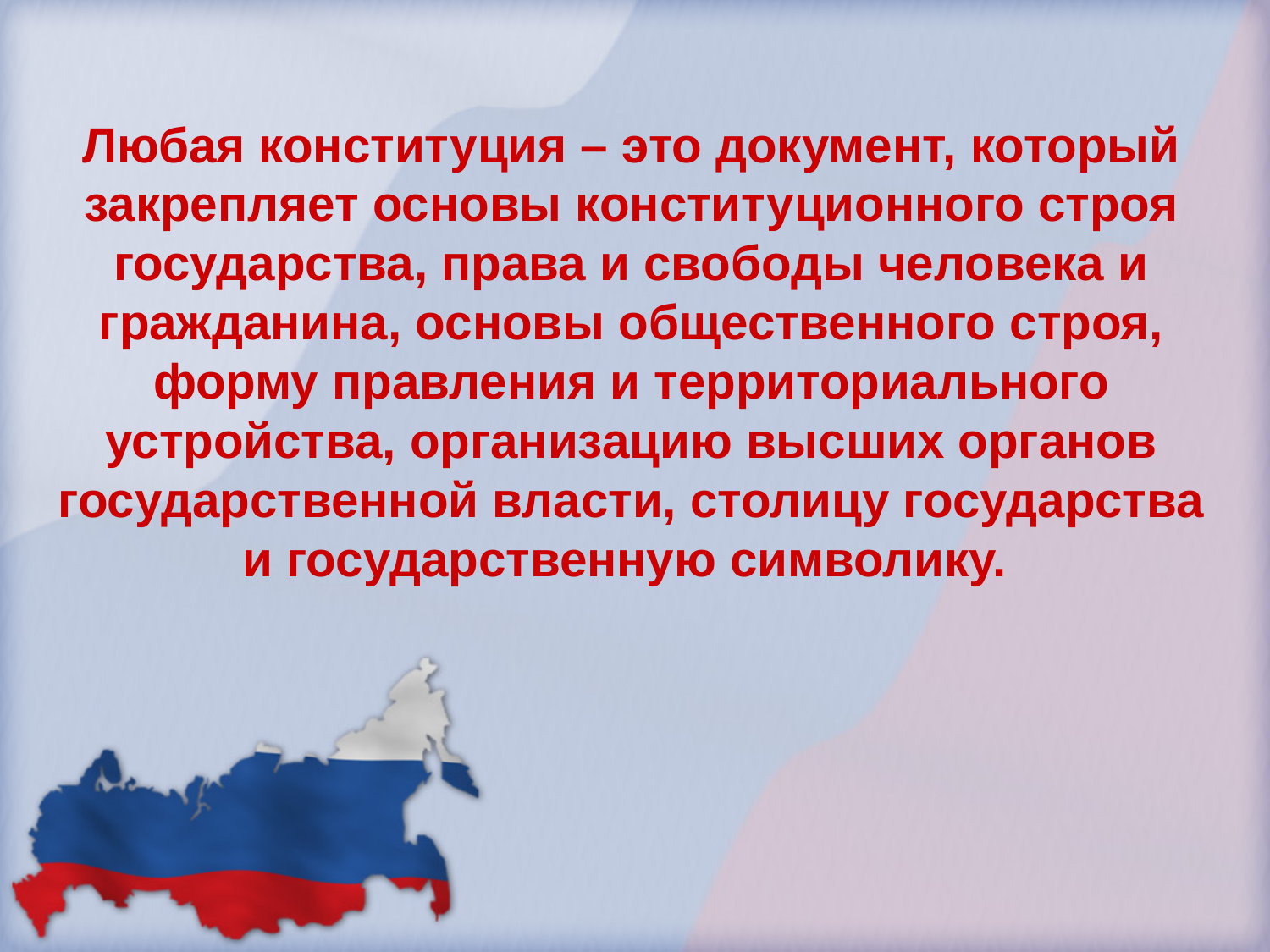

Любая конституция – это документ, который закрепляет основы конституционного строя государства, права и свободы человека и гражданина, основы общественного строя, форму правления и территориального устройства, организацию высших органов государственной власти, столицу государства и государственную символику.